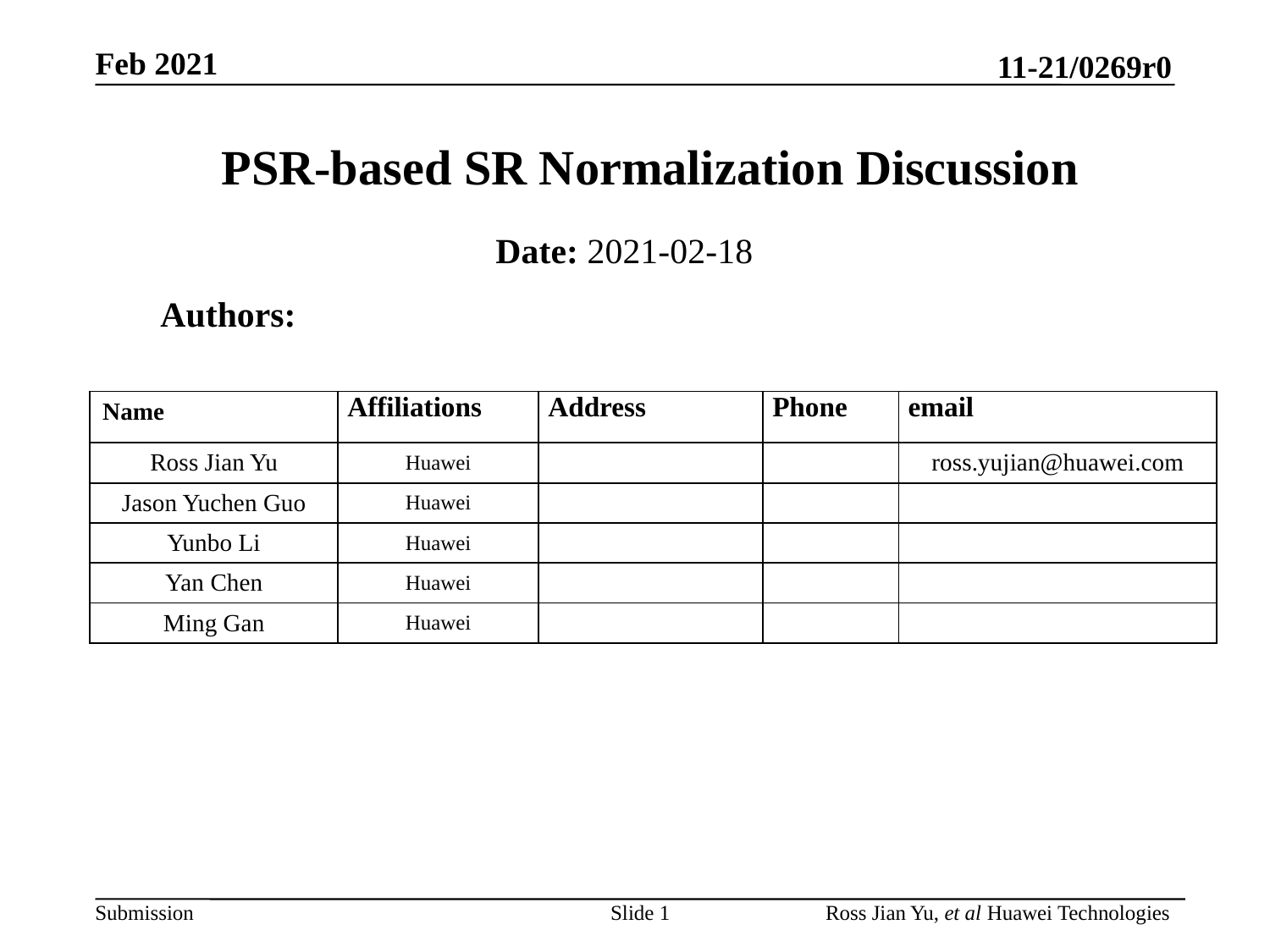

# PSR-based SR Normalization Discussion
Date: 2021-02-18
Authors:
| Name | Affiliations | Address | Phone | email |
| --- | --- | --- | --- | --- |
| Ross Jian Yu | Huawei |  |  | ross.yujian@huawei.com |
| Jason Yuchen Guo | Huawei |  |  |  |
| Yunbo Li | Huawei |  |  |  |
| Yan Chen | Huawei |  |  |  |
| Ming Gan | Huawei |  |  |  |
Slide 1